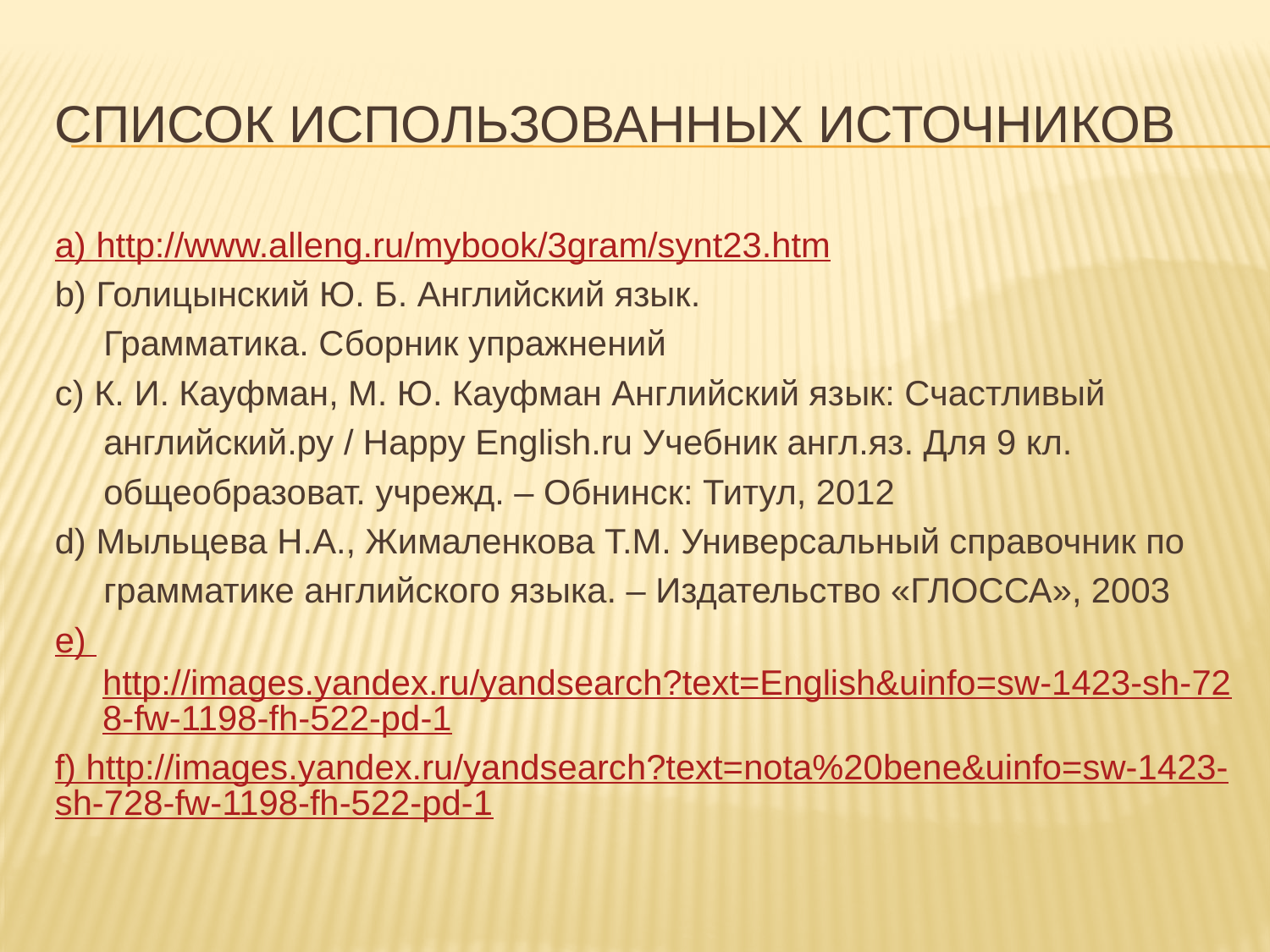

# Список использованных источников
a) http://www.alleng.ru/mybook/3gram/synt23.htm
b) Голицынский Ю. Б. Английский язык.
     Грамматика. Сборник упражнений
c) К. И. Кауфман, М. Ю. Кауфман Английский язык: Счастливый
     английский.ру / Happy English.ru Учебник англ.яз. Для 9 кл.
     общеобразоват. учрежд. – Обнинск: Титул, 2012
d) Мыльцева Н.А., Жималенкова Т.М. Универсальный справочник по
     грамматике английского языка. – Издательство «ГЛОССА», 2003
е) http://images.yandex.ru/yandsearch?text=English&uinfo=sw-1423-sh-728-fw-1198-fh-522-pd-1
f) http://images.yandex.ru/yandsearch?text=nota%20bene&uinfo=sw-1423-sh-728-fw-1198-fh-522-pd-1